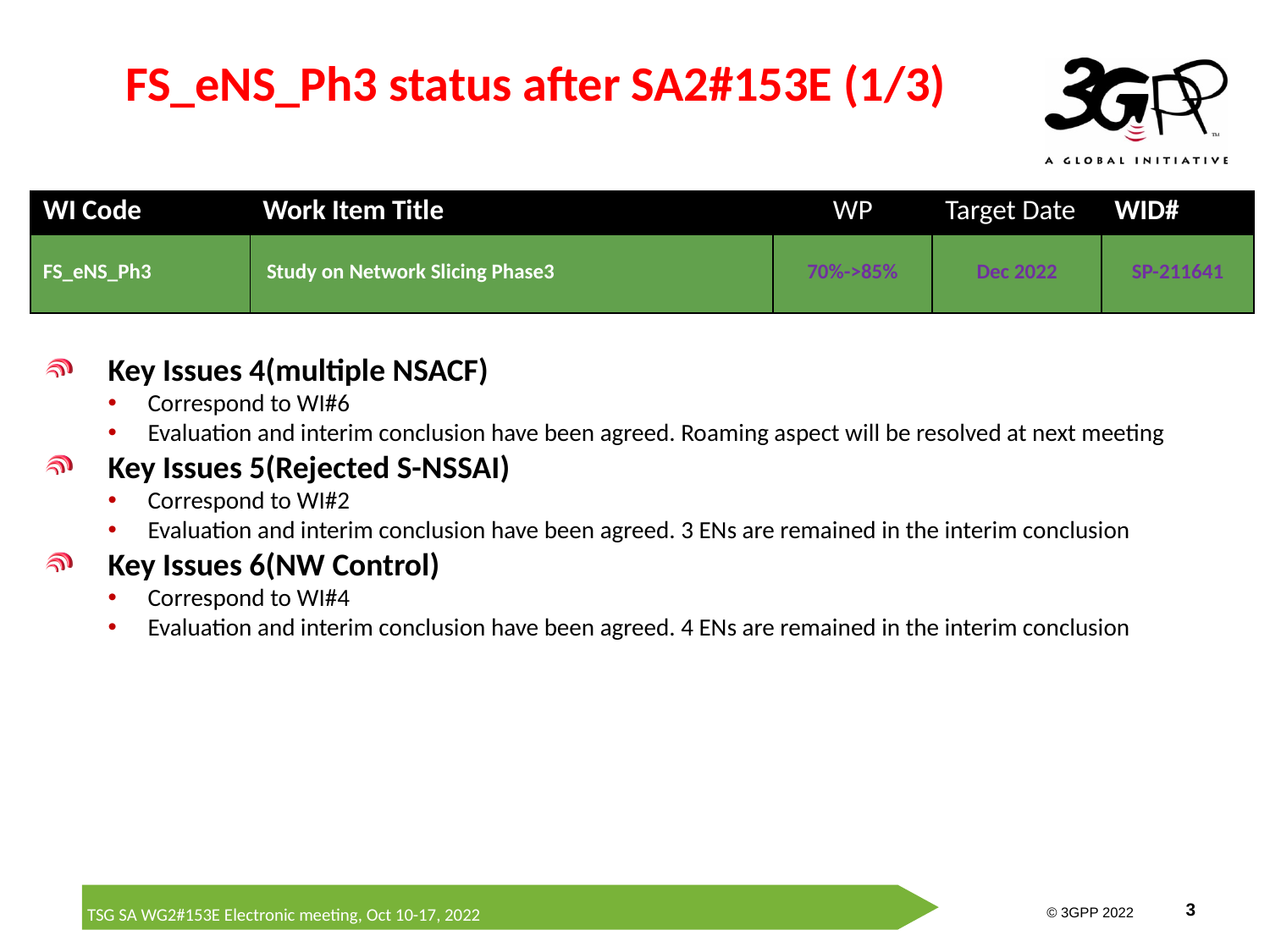

# FS_eNS_Ph3 status after SA2#153E (1/3)
| WI Code | Work Item Title | WP | Target Date | WID# |
| --- | --- | --- | --- | --- |
| FS\_eNS\_Ph3 | Study on Network Slicing Phase3 | 70%->85% | Dec 2022 | SP-211641 |
Key Issues 4(multiple NSACF)
Correspond to WI#6
Evaluation and interim conclusion have been agreed. Roaming aspect will be resolved at next meeting
Key Issues 5(Rejected S-NSSAI)
Correspond to WI#2
Evaluation and interim conclusion have been agreed. 3 ENs are remained in the interim conclusion
Key Issues 6(NW Control)
Correspond to WI#4
Evaluation and interim conclusion have been agreed. 4 ENs are remained in the interim conclusion